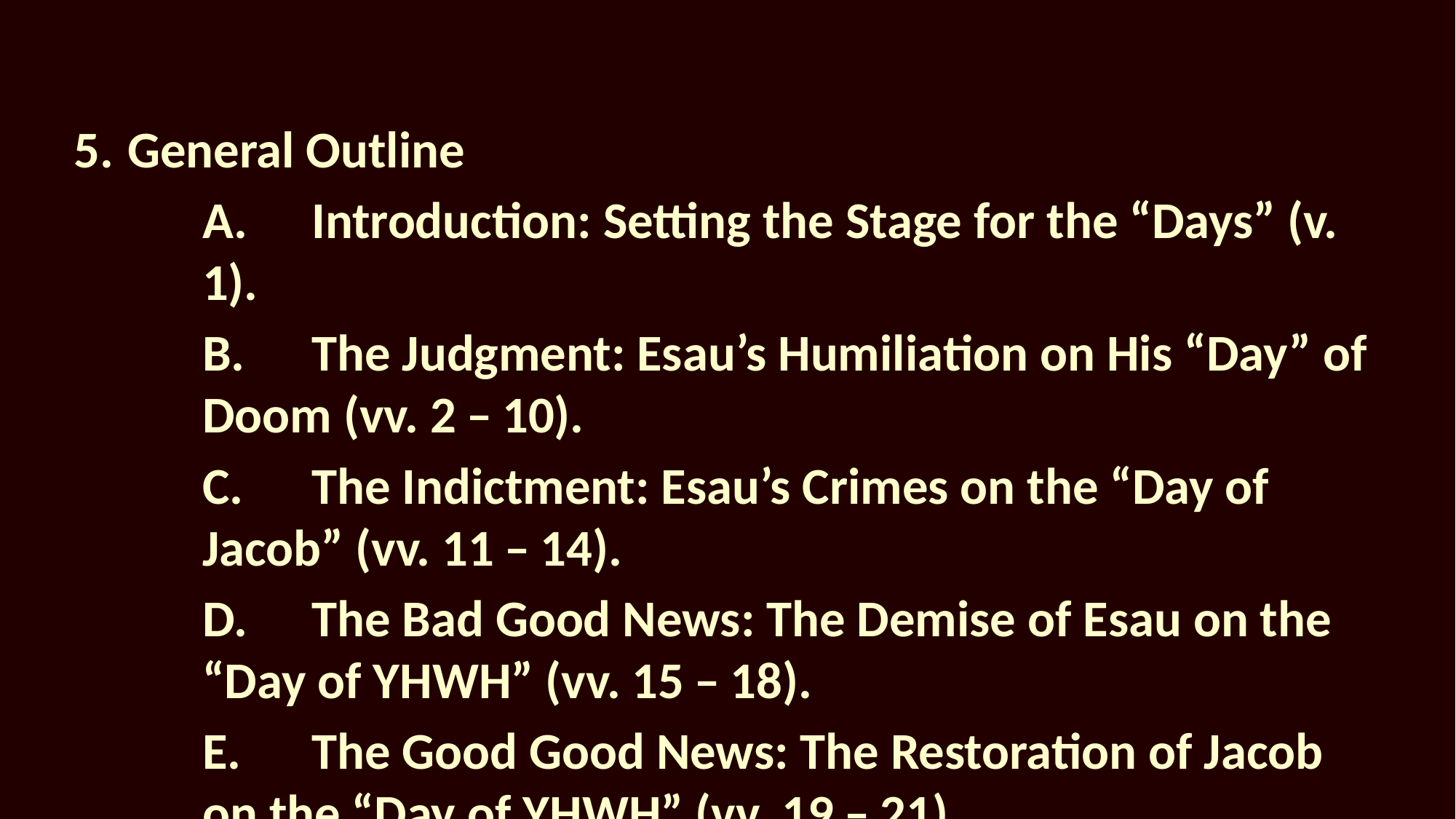

5.	General Outline
	A. 	Introduction: Setting the Stage for the “Days” (v. 1).
	B. 	The Judgment: Esau’s Humiliation on His “Day” of Doom (vv. 2 – 10).
	C. 	The Indictment: Esau’s Crimes on the “Day of Jacob” (vv. 11 – 14).
	D. 	The Bad Good News: The Demise of Esau on the “Day of YHWH” (vv. 15 – 18).
	E. 	The Good Good News: The Restoration of Jacob on the “Day of YHWH” (vv. 19 – 21).